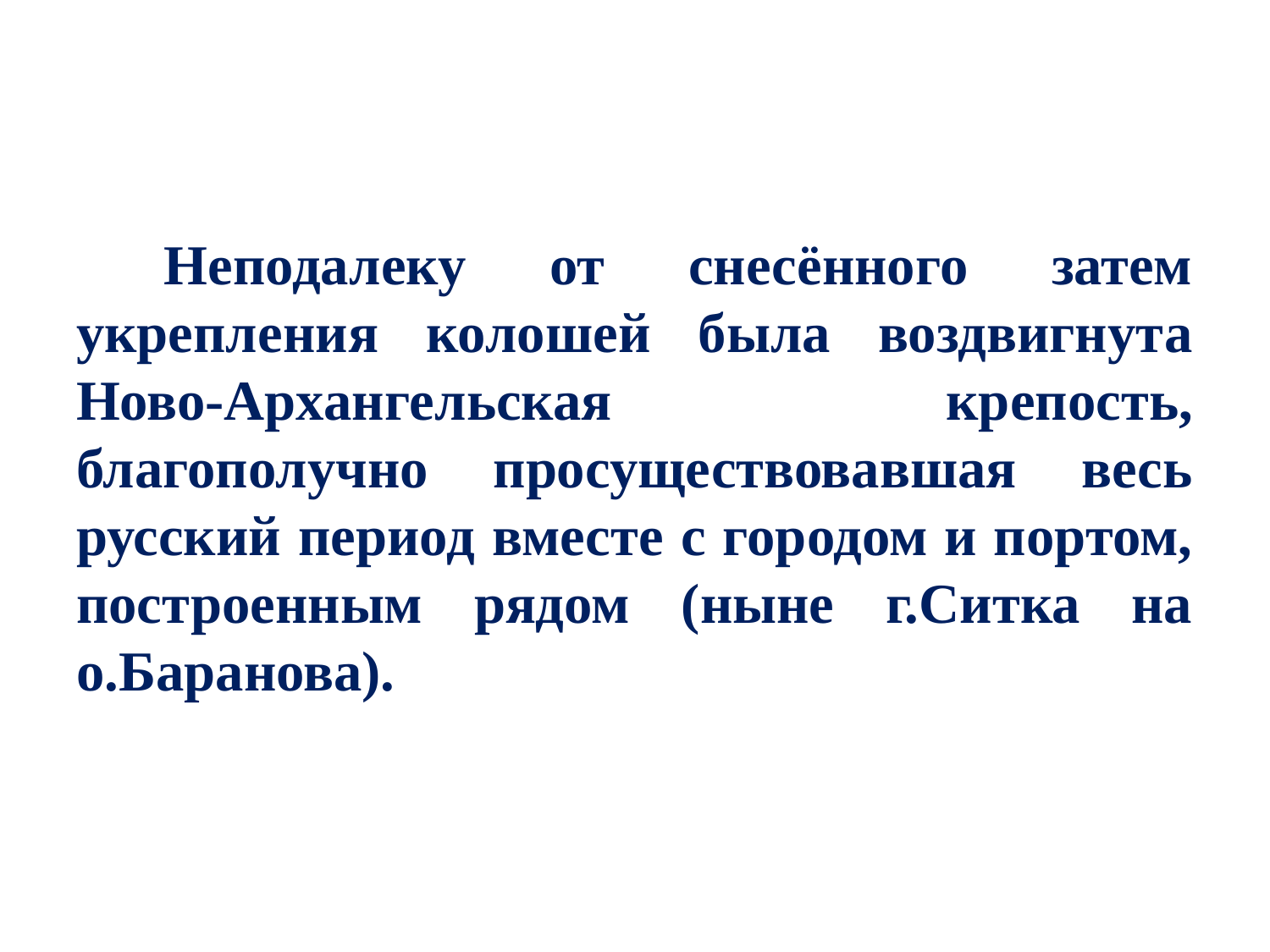

#
Неподалеку от снесённого затем укрепления колошей была воздвигнута Ново-Архангельская крепость, благополучно просуществовавшая весь русский период вместе с городом и портом, построенным рядом (ныне г.Ситка на о.Баранова).